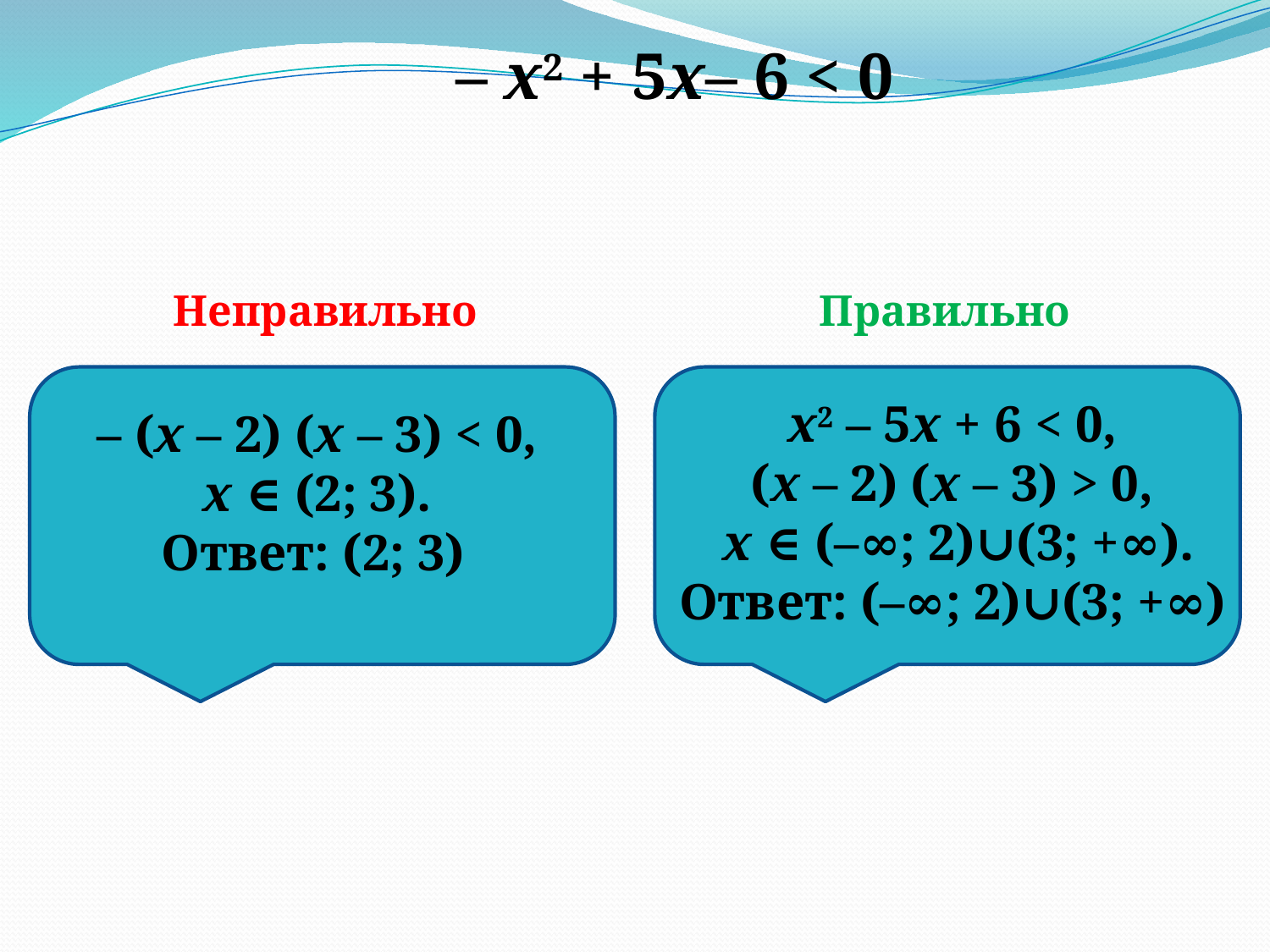

– х2 + 5x– 6 < 0
Неправильно
Правильно

х2 – 5x + 6 < 0,
(x – 2) (x – 3) > 0,
 х ∈ (–∞; 2)∪(3; +∞).
Ответ: (–∞; 2)∪(3; +∞)
– (x – 2) (x – 3) < 0,
х ∈ (2; 3).
Ответ: (2; 3)